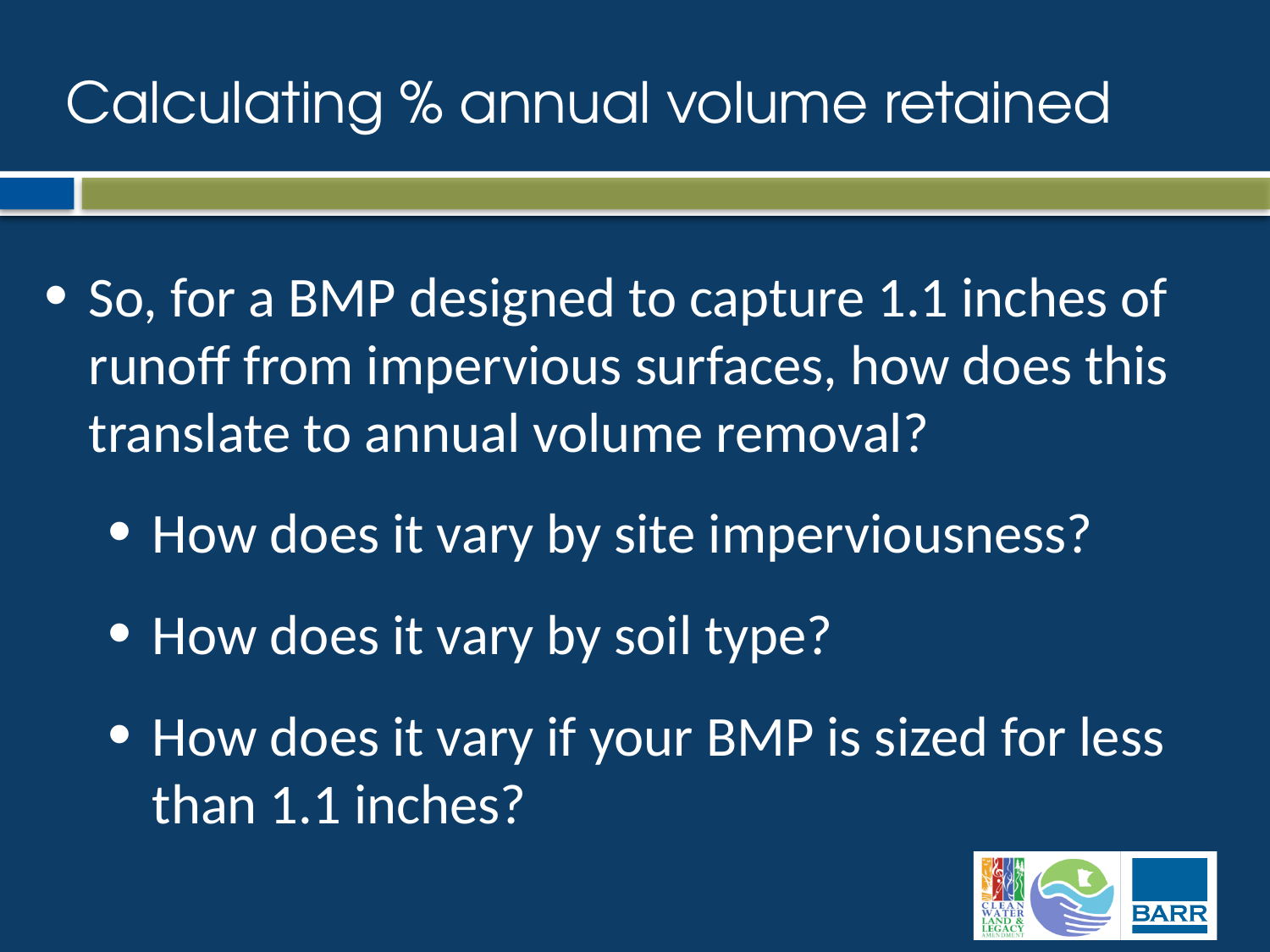

# Calculating % annual volume retained
So, for a BMP designed to capture 1.1 inches of runoff from impervious surfaces, how does this translate to annual volume removal?
How does it vary by site imperviousness?
How does it vary by soil type?
How does it vary if your BMP is sized for less than 1.1 inches?